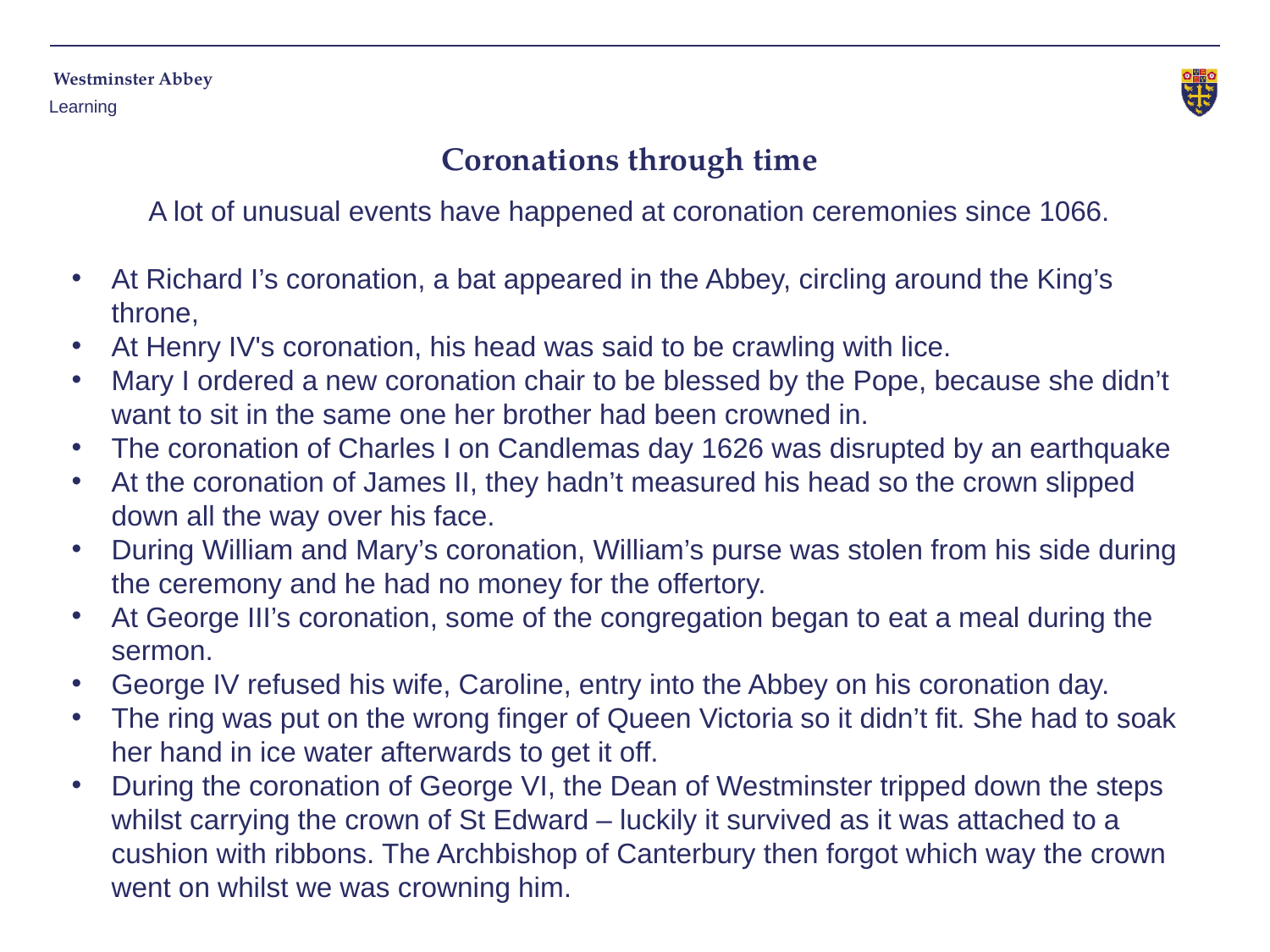

Learning
Coronations through time
A lot of unusual events have happened at coronation ceremonies since 1066.

At Richard I’s coronation, a bat appeared in the Abbey, circling around the King’s throne,
At Henry IV's coronation, his head was said to be crawling with lice.
Mary I ordered a new coronation chair to be blessed by the Pope, because she didn’t want to sit in the same one her brother had been crowned in.
The coronation of Charles I on Candlemas day 1626 was disrupted by an earthquake
At the coronation of James II, they hadn’t measured his head so the crown slipped down all the way over his face.
During William and Mary’s coronation, William’s purse was stolen from his side during the ceremony and he had no money for the offertory.
At George III’s coronation, some of the congregation began to eat a meal during the sermon.
George IV refused his wife, Caroline, entry into the Abbey on his coronation day.
The ring was put on the wrong finger of Queen Victoria so it didn’t fit. She had to soak her hand in ice water afterwards to get it off.
During the coronation of George VI, the Dean of Westminster tripped down the steps whilst carrying the crown of St Edward – luckily it survived as it was attached to a cushion with ribbons. The Archbishop of Canterbury then forgot which way the crown went on whilst we was crowning him.